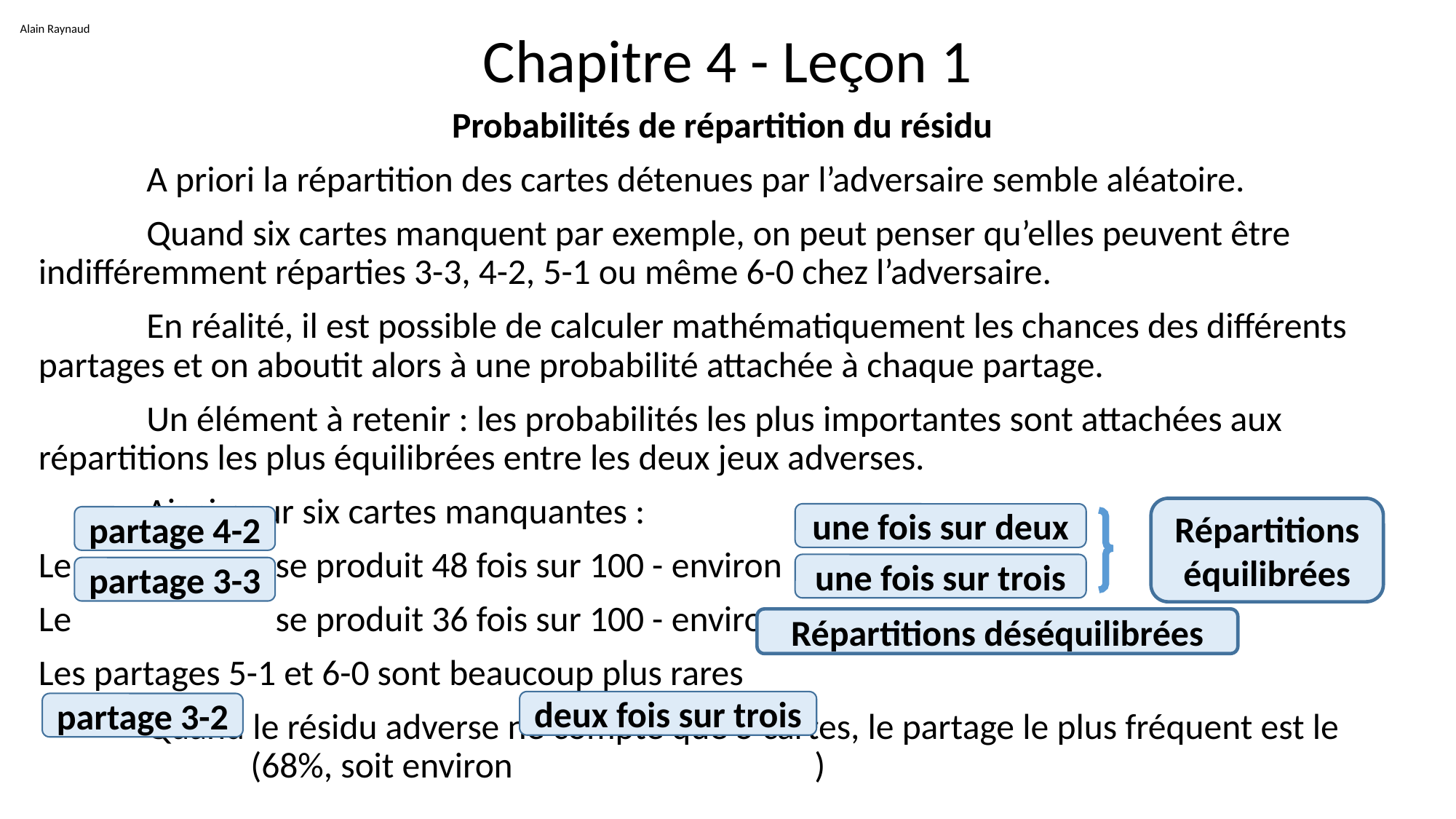

Alain Raynaud
# Chapitre 4 - Leçon 1
Probabilités de répartition du résidu
	A priori la répartition des cartes détenues par l’adversaire semble aléatoire.
	Quand six cartes manquent par exemple, on peut penser qu’elles peuvent être indifféremment réparties 3-3, 4-2, 5-1 ou même 6-0 chez l’adversaire.
	En réalité, il est possible de calculer mathématiquement les chances des différents partages et on aboutit alors à une probabilité attachée à chaque partage.
	Un élément à retenir : les probabilités les plus importantes sont attachées aux répartitions les plus équilibrées entre les deux jeux adverses.
	Ainsi pour six cartes manquantes :
Le                         se produit 48 fois sur 100 - environ
Le                         se produit 36 fois sur 100 - environ
Les partages 5-1 et 6-0 sont beaucoup plus rares
	Quand le résidu adverse ne compte que 5 cartes, le partage le plus fréquent est le
                          (68%, soit environ                                     )
Répartitions équilibrées
une fois sur deux
partage 4-2

une fois sur trois
partage 3-3
Répartitions déséquilibrées
deux fois sur trois
partage 3-2